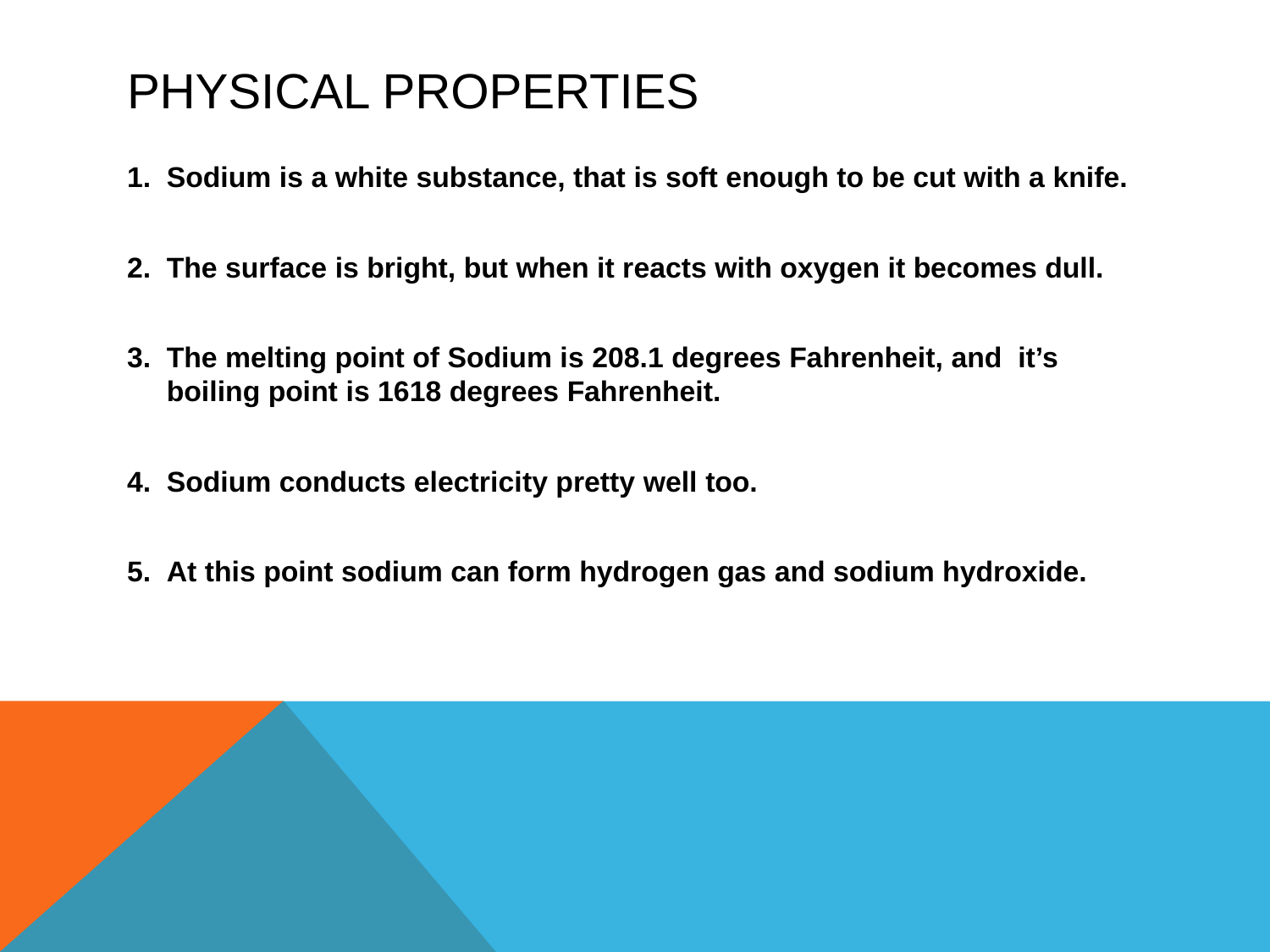

# Physical properties
Sodium is a white substance, that is soft enough to be cut with a knife.

The surface is bright, but when it reacts with oxygen it becomes dull.

The melting point of Sodium is 208.1 degrees Fahrenheit, and  it’s boiling point is 1618 degrees Fahrenheit.

Sodium conducts electricity pretty well too.

At this point sodium can form hydrogen gas and sodium hydroxide.